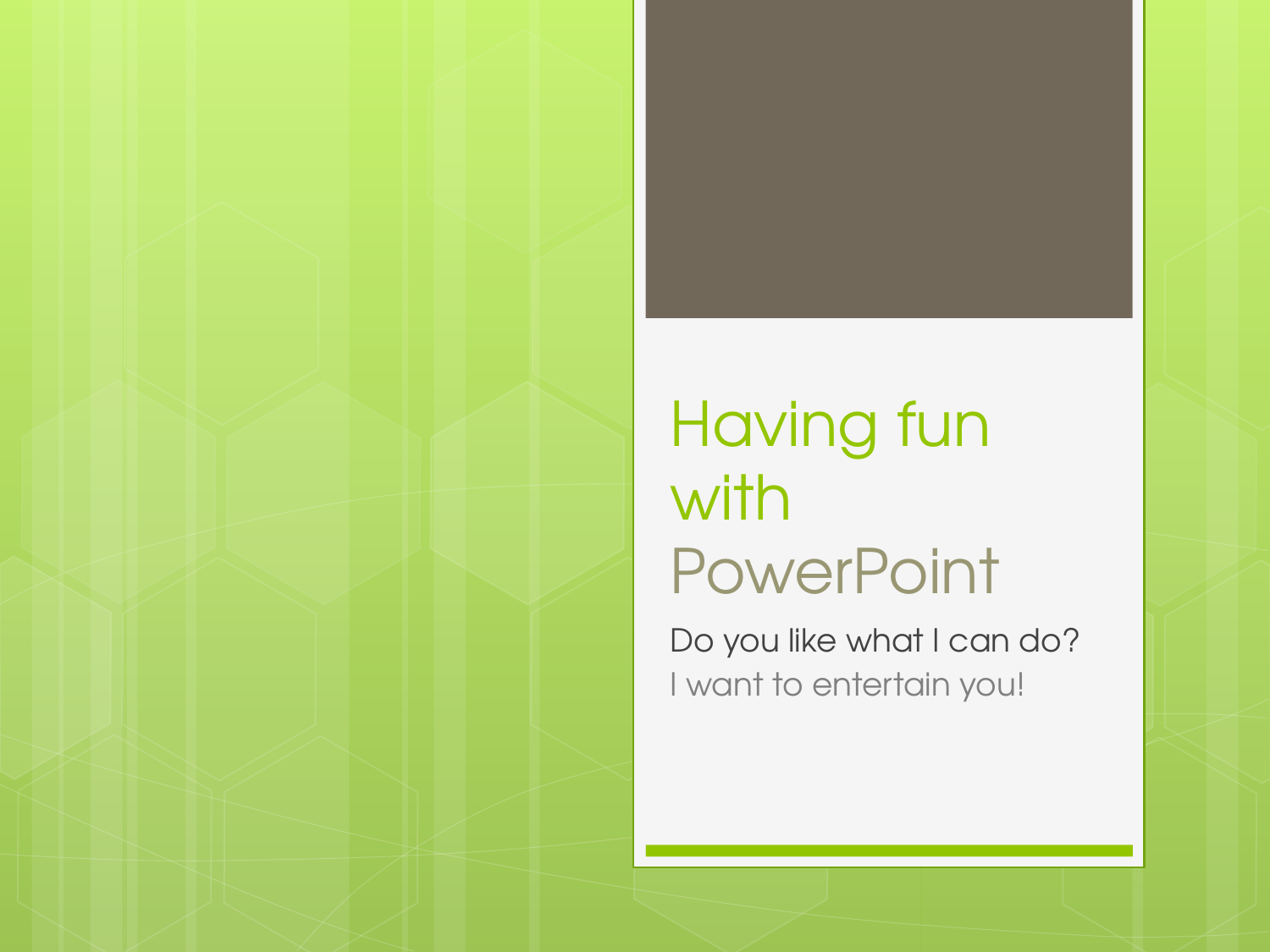

# Having fun with PowerPoint
Do you like what I can do?
I want to entertain you!